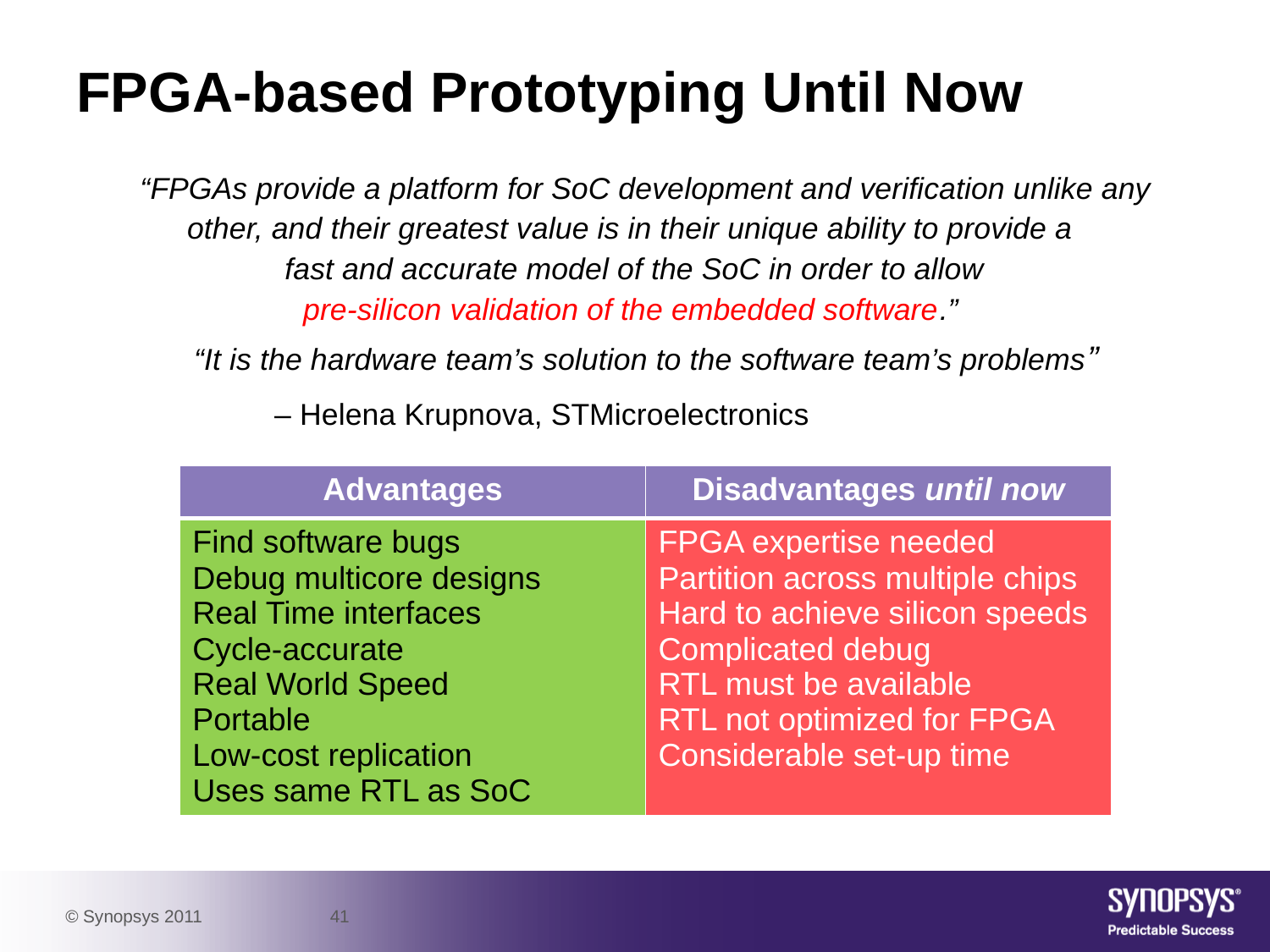

# FPGA-based Prototyping Until Now
“FPGAs provide a platform for SoC development and verification unlike any other, and their greatest value is in their unique ability to provide a
fast and accurate model of the SoC in order to allow
pre-silicon validation of the embedded software.”
“It is the hardware team’s solution to the software team’s problems”
			         – Helena Krupnova, STMicroelectronics

| Advantages | Disadvantages until now |
| --- | --- |
| Find software bugs Debug multicore designs Real Time interfaces Cycle-accurate Real World Speed Portable Low-cost replication Uses same RTL as SoC | FPGA expertise needed Partition across multiple chips Hard to achieve silicon speeds Complicated debug RTL must be available RTL not optimized for FPGA Considerable set-up time |